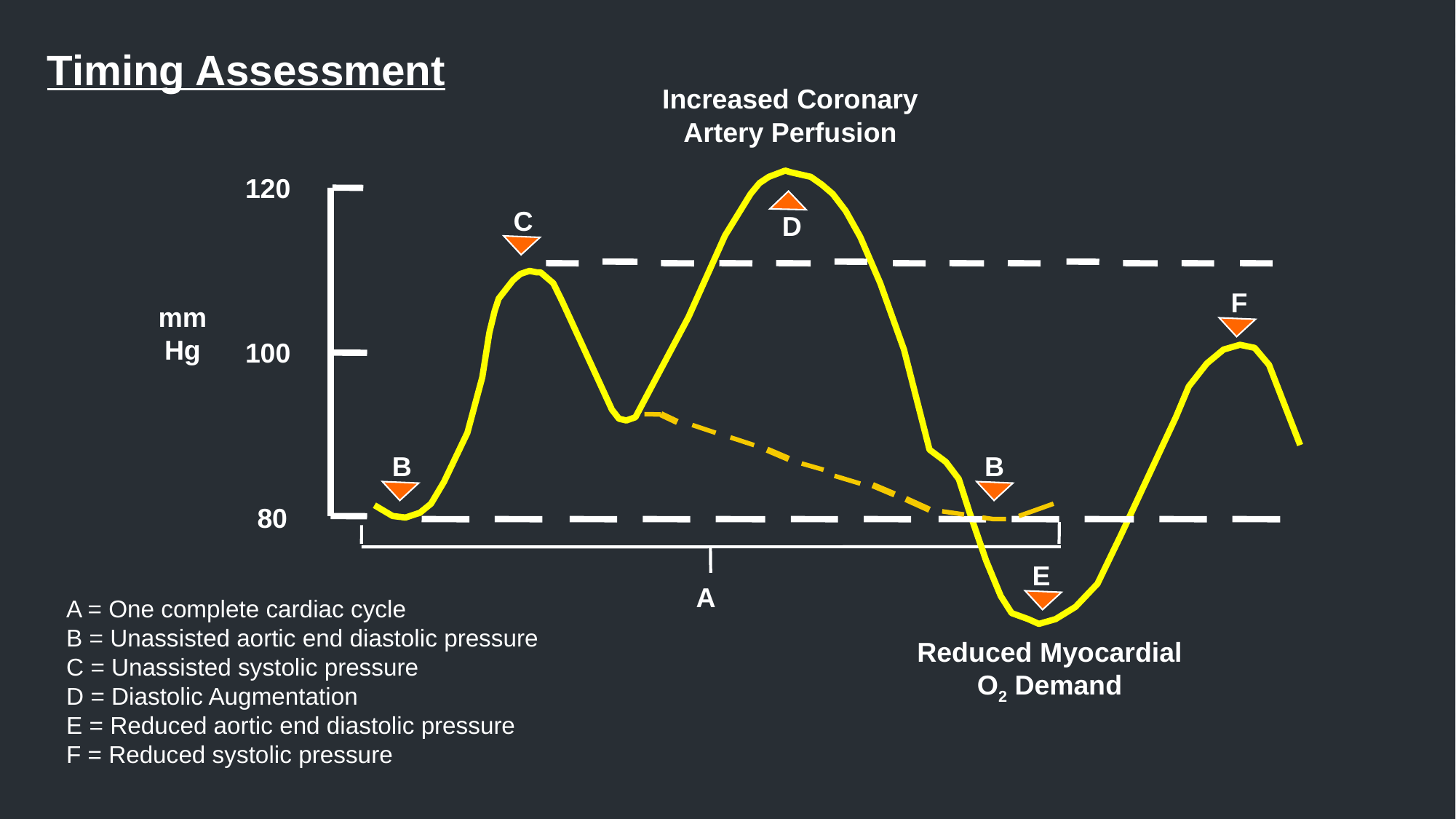

Timing Assessment
Increased Coronary
Artery Perfusion

120

C
D

F
mm
Hg

100

B
B

80

E
A

Reduced Myocardial
O2 Demand
A = One complete cardiac cycle
B = Unassisted aortic end diastolic pressure
C = Unassisted systolic pressure
D = Diastolic Augmentation
E = Reduced aortic end diastolic pressure
F = Reduced systolic pressure